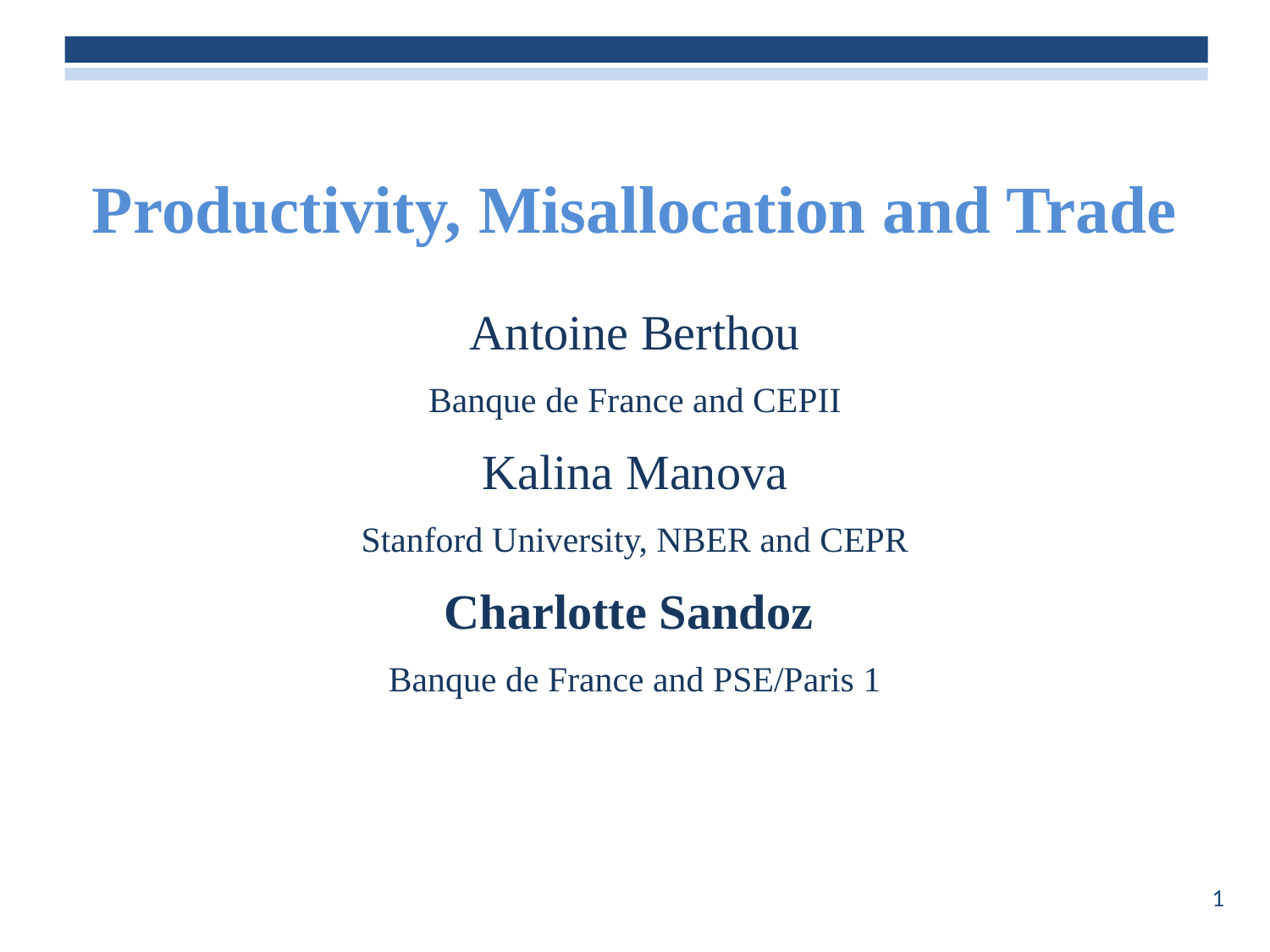

Productivity, Misallocation and Trade

Antoine Berthou
Banque de France and CEPII
Kalina Manova
Stanford University, NBER and CEPR
Charlotte Sandoz
Banque de France and PSE/Paris 1

1